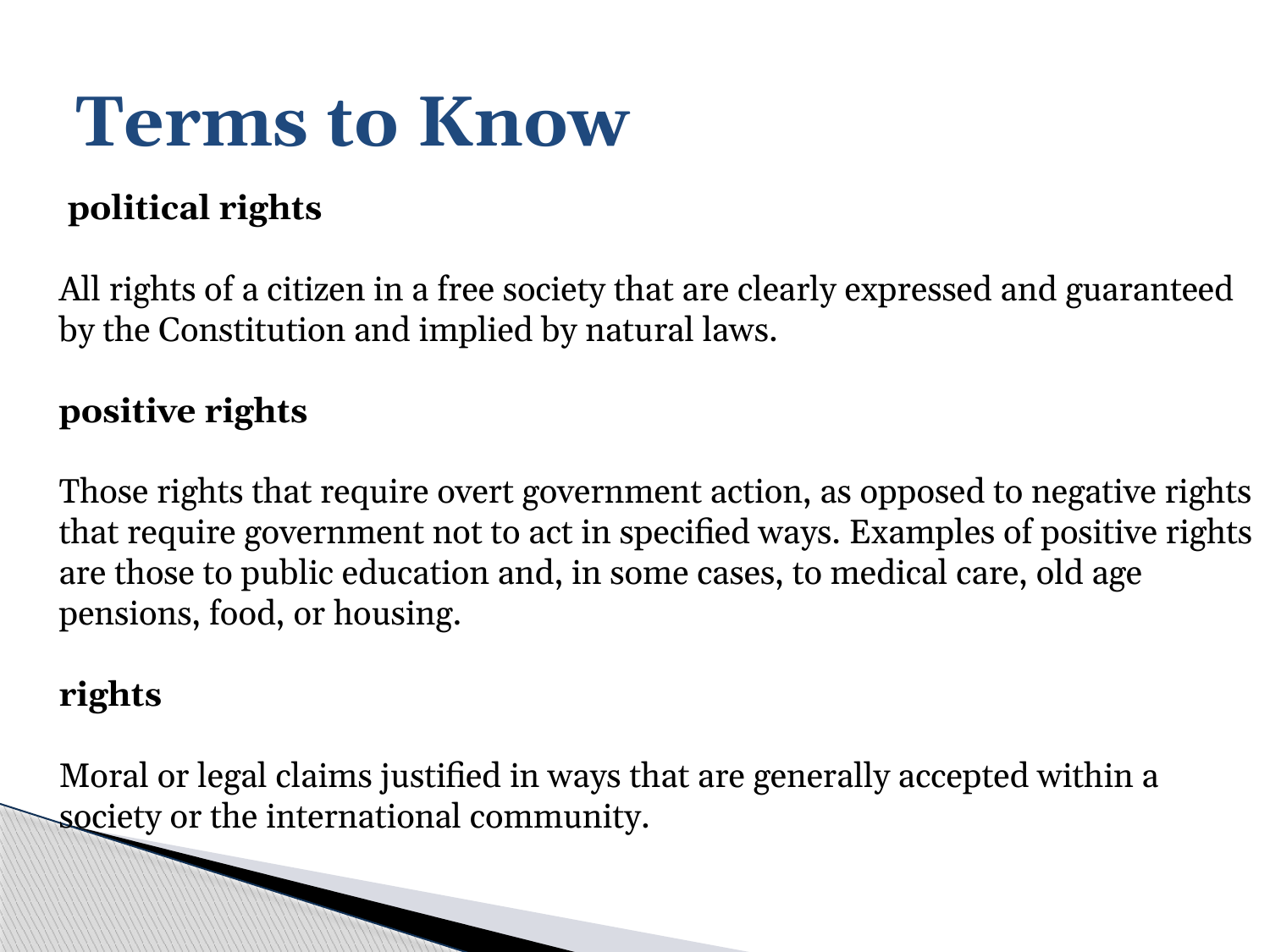

# Terms to Know
	 political rights 
All rights of a citizen in a free society that are clearly expressed and guaranteed by the Constitution and implied by natural laws.   
positive rights 
Those rights that require overt government action, as opposed to negative rights that require government not to act in specified ways. Examples of positive rights are those to public education and, in some cases, to medical care, old age pensions, food, or housing.   
rights 
Moral or legal claims justified in ways that are generally accepted within a society or the international community.